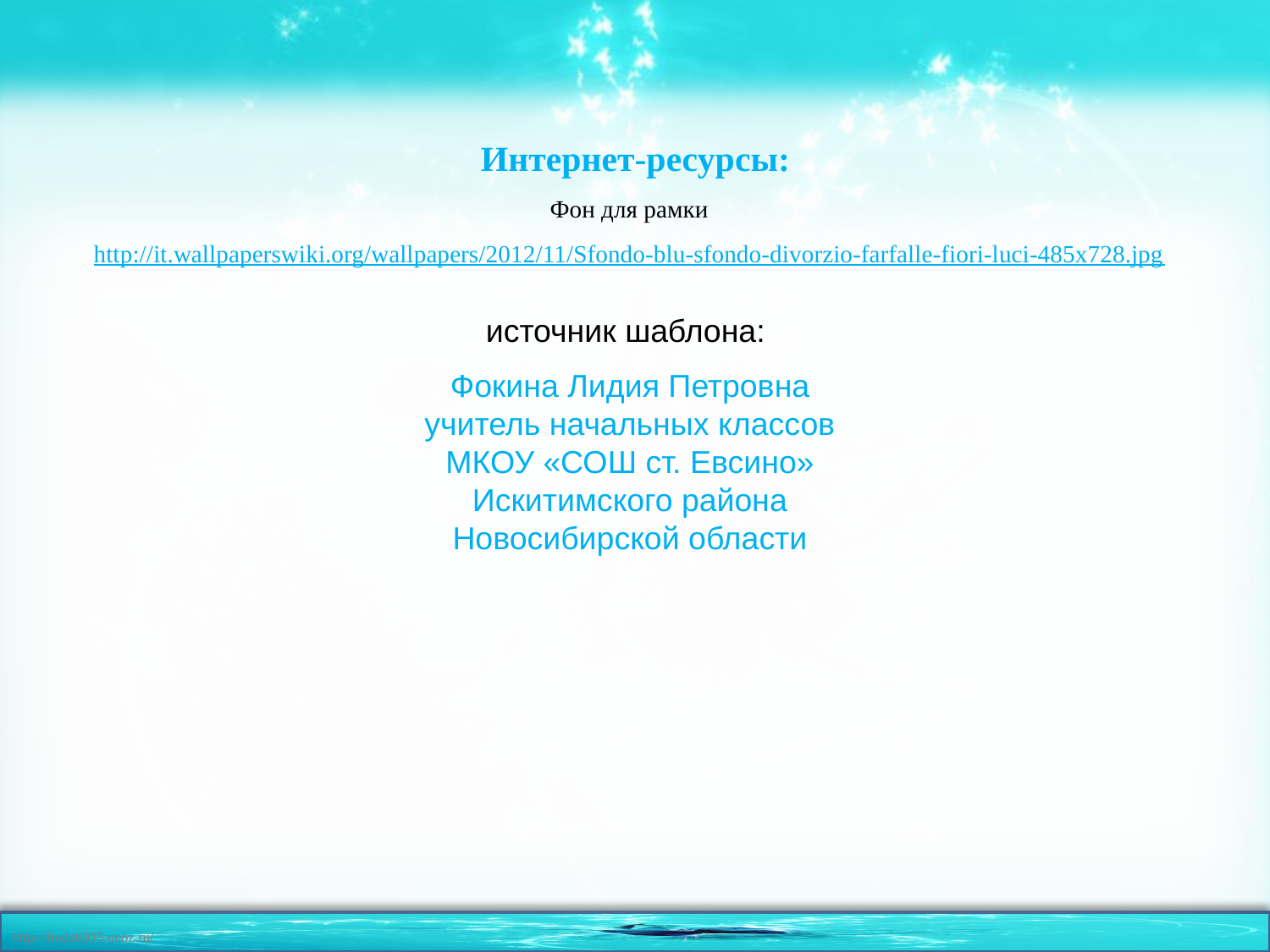

Интернет-ресурсы:
Фон для рамки  http://it.wallpaperswiki.org/wallpapers/2012/11/Sfondo-blu-sfondo-divorzio-farfalle-fiori-luci-485x728.jpg

источник шаблона:

Фокина Лидия Петровна
учитель начальных классов
МКОУ «СОШ ст. Евсино»
Искитимского района
Новосибирской области